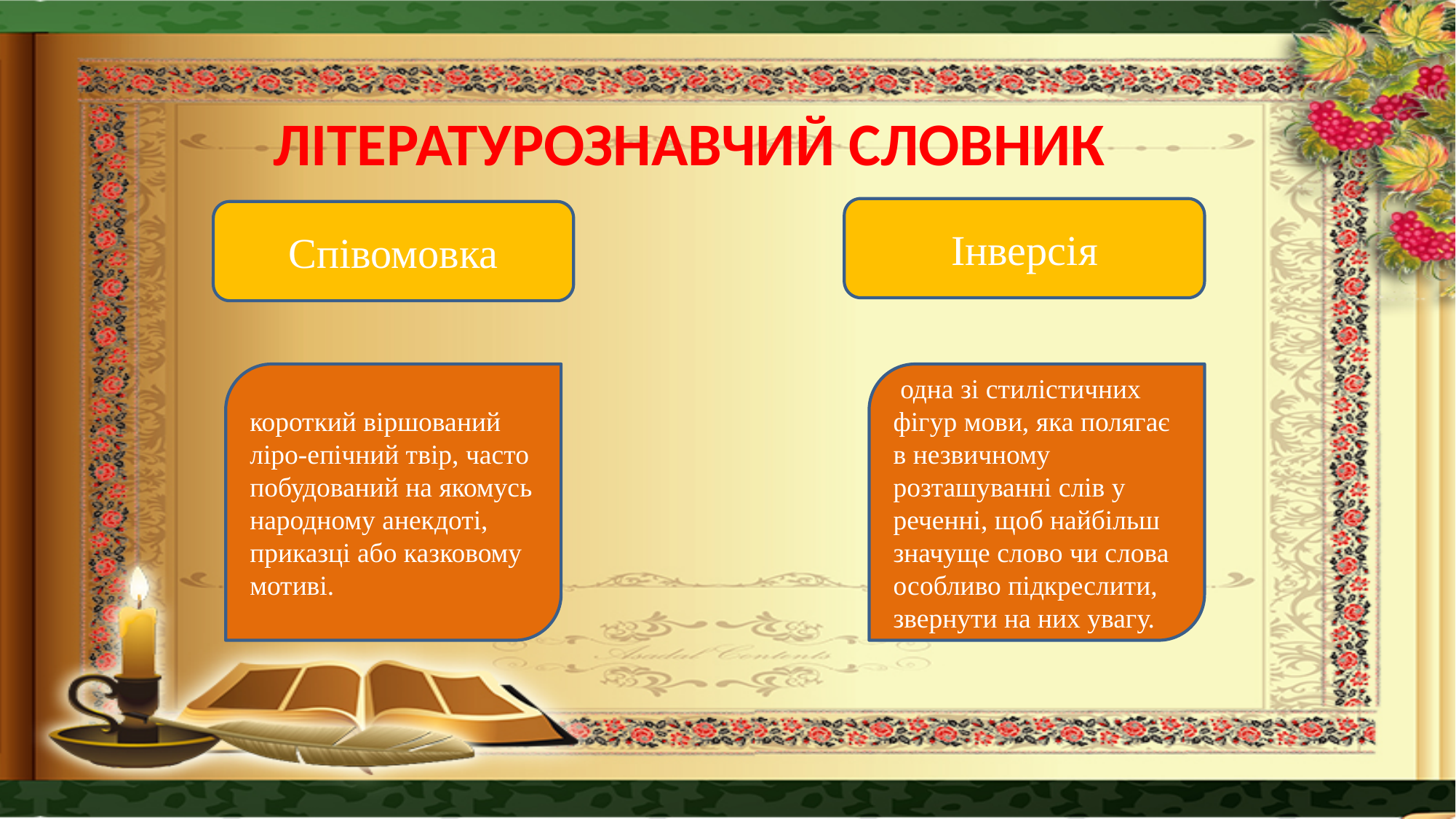

# Літературознавчий словник

Інверсія
Співомовка
 одна зі стилістичних фігур мови, яка полягає в незвичному розташуванні слів у реченні, щоб найбільш значуще слово чи слова особливо підкреслити, звернути на них увагу.
короткий віршований ліро-епічний твір, часто побудований на якомусь народному анекдоті, приказці або казковому мотиві.